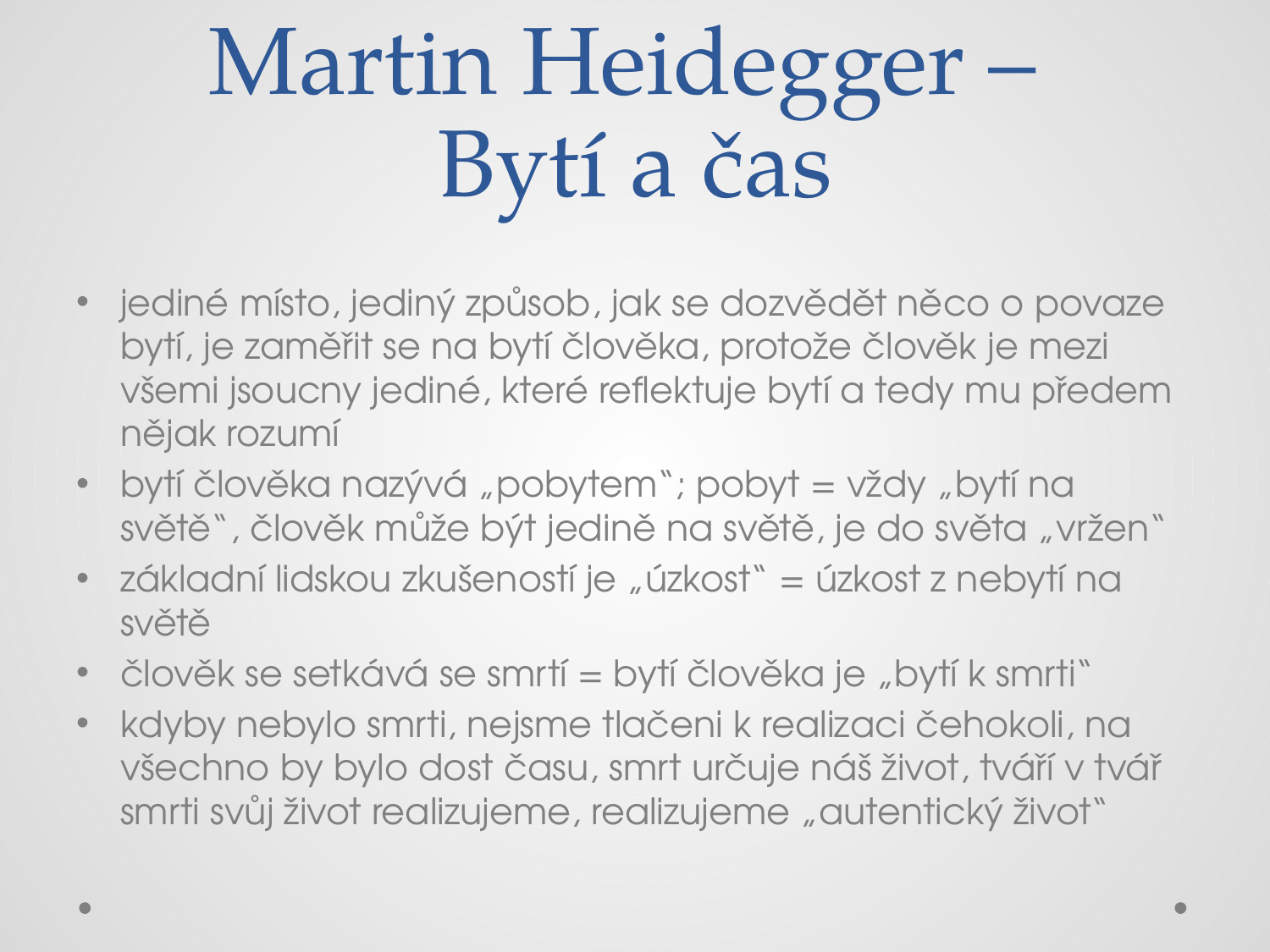

# Martin Heidegger – Bytí a čas

jediné místo, jediný způsob, jak se dozvědět něco o povaze bytí, je zaměřit se na bytí člověka, protože člověk je mezi všemi jsoucny jediné, které reflektuje bytí a tedy mu předem nějak rozumí
bytí člověka nazývá „pobytem“; pobyt = vždy „bytí na světě“, člověk může být jedině na světě, je do světa „vržen“
základní lidskou zkušeností je „úzkost“ = úzkost z nebytí na světě
člověk se setkává se smrtí = bytí člověka je „bytí k smrti“
kdyby nebylo smrti, nejsme tlačeni k realizaci čehokoli, na všechno by bylo dost času, smrt určuje náš život, tváří v tvář smrti svůj život realizujeme, realizujeme „autentický život“